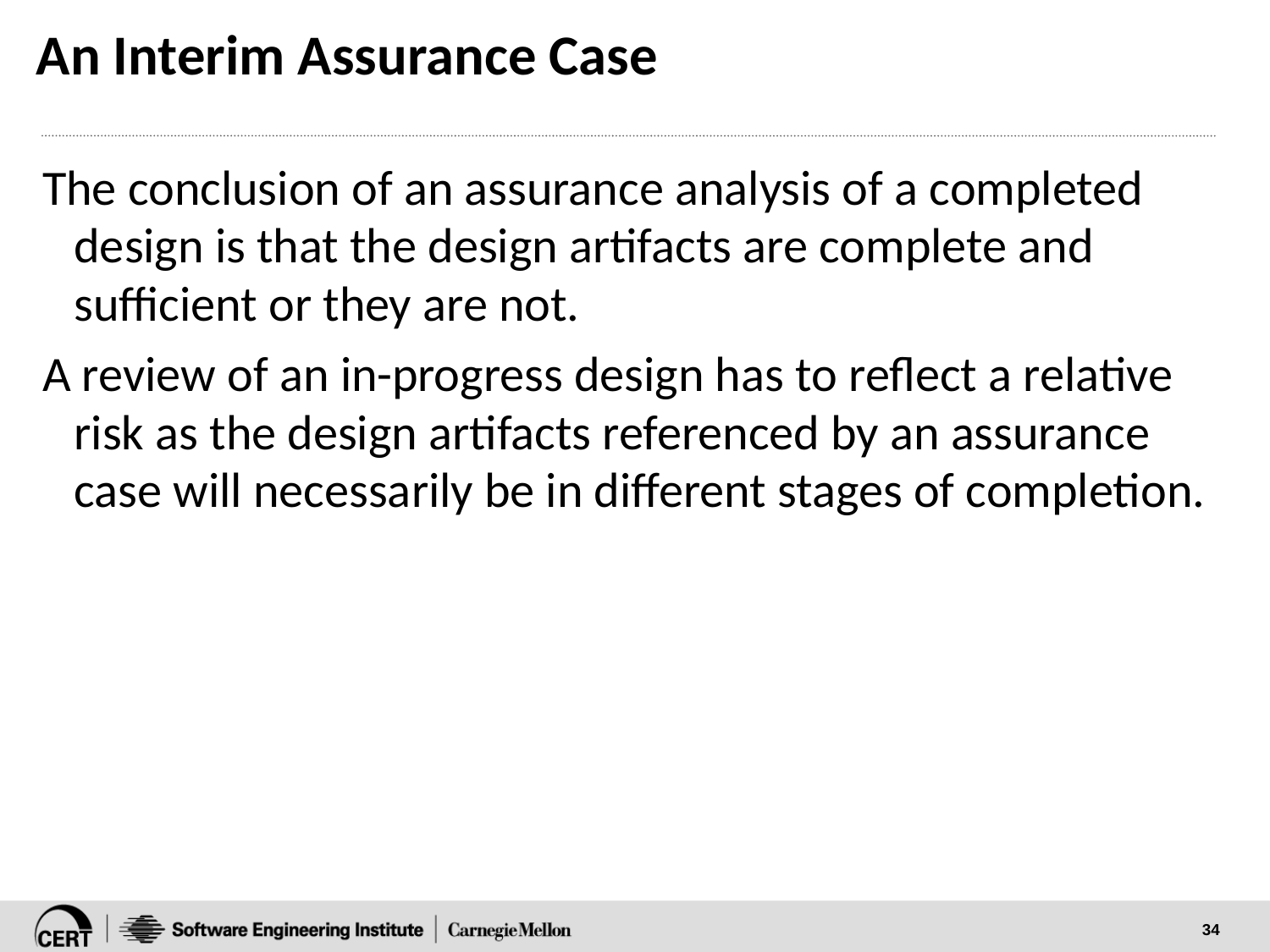

# An Interim Assurance Case
The conclusion of an assurance analysis of a completed design is that the design artifacts are complete and sufficient or they are not.
A review of an in-progress design has to reflect a relative risk as the design artifacts referenced by an assurance case will necessarily be in different stages of completion.